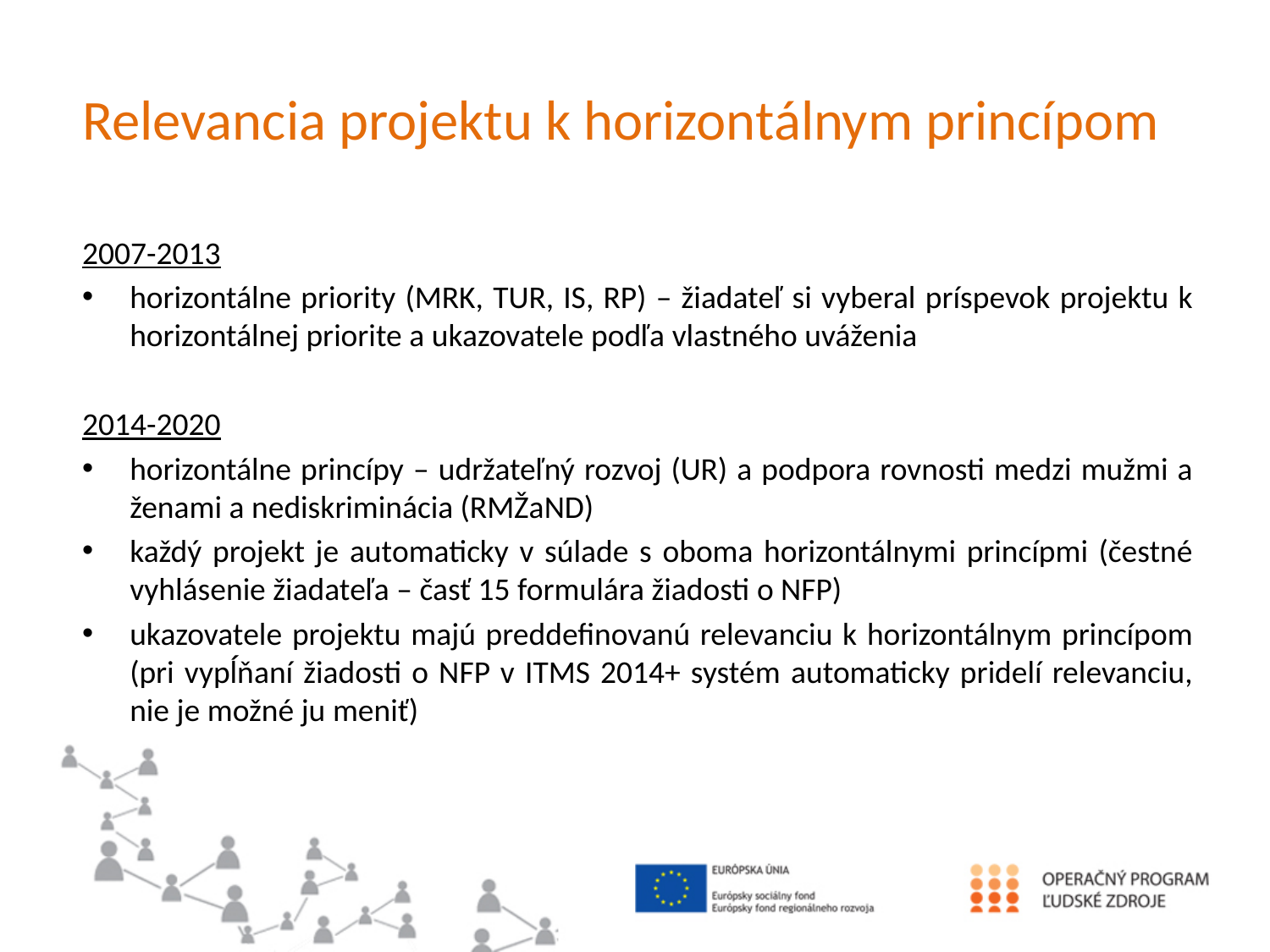

# Relevancia projektu k horizontálnym princípom
2007-2013
horizontálne priority (MRK, TUR, IS, RP) – žiadateľ si vyberal príspevok projektu k horizontálnej priorite a ukazovatele podľa vlastného uváženia

2014-2020
horizontálne princípy – udržateľný rozvoj (UR) a podpora rovnosti medzi mužmi a ženami a nediskriminácia (RMŽaND)
každý projekt je automaticky v súlade s oboma horizontálnymi princípmi (čestné vyhlásenie žiadateľa – časť 15 formulára žiadosti o NFP)
ukazovatele projektu majú preddefinovanú relevanciu k horizontálnym princípom (pri vypĺňaní žiadosti o NFP v ITMS 2014+ systém automaticky pridelí relevanciu, nie je možné ju meniť)